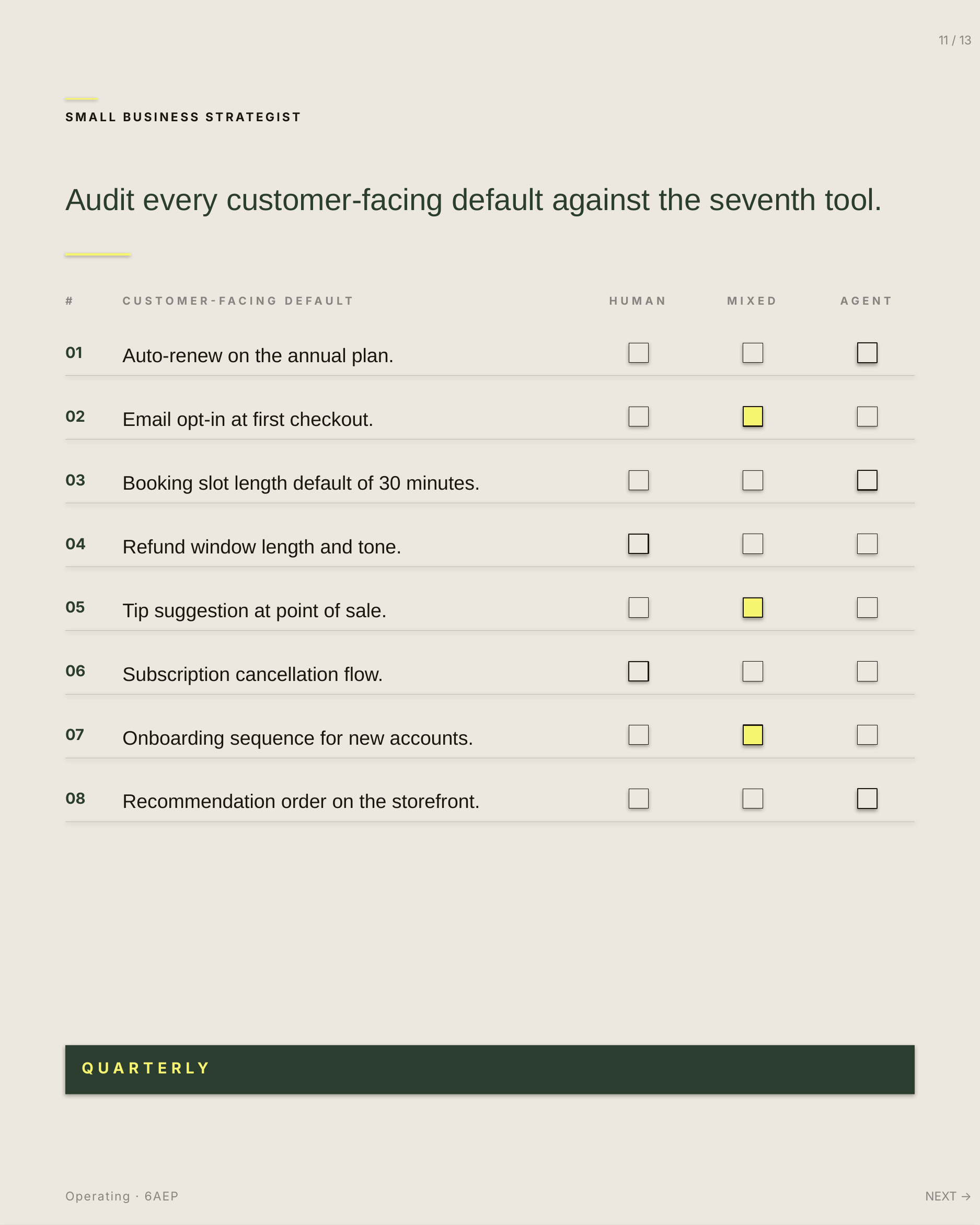

11 / 13

SMALL BUSINESS STRATEGIST
Audit every customer-facing default against the seventh tool.

#
CUSTOMER-FACING DEFAULT
HUMAN
MIXED
AGENT
01
Auto-renew on the annual plan.

02
Email opt-in at first checkout.

03
Booking slot length default of 30 minutes.

04
Refund window length and tone.

05
Tip suggestion at point of sale.

06
Subscription cancellation flow.

07
Onboarding sequence for new accounts.

08
Recommendation order on the storefront.

QUARTERLY
Operating · 6AEP
NEXT →